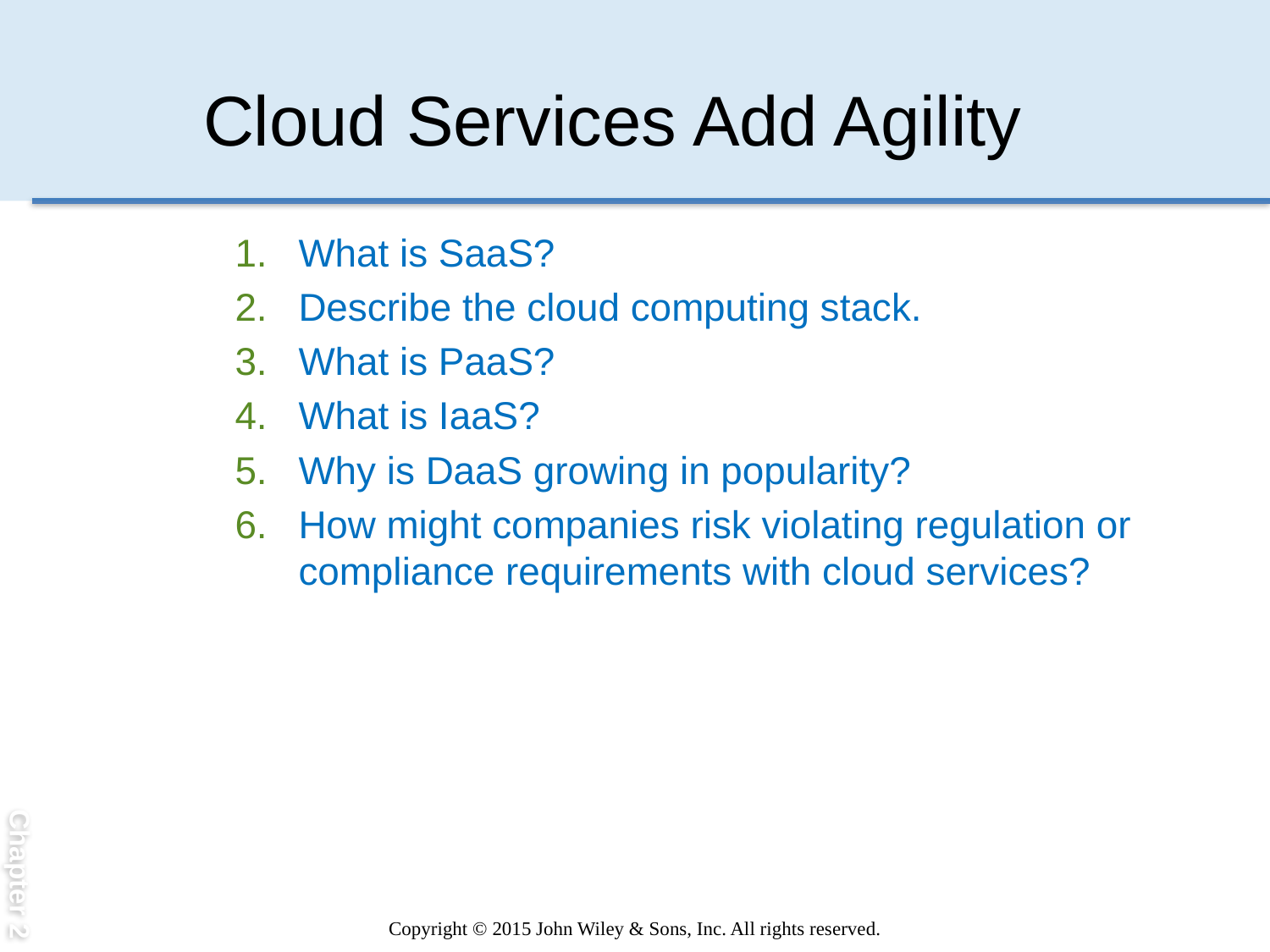

Chapter 2
# Cloud Services Add Agility
What is SaaS?
Describe the cloud computing stack.
What is PaaS?
What is IaaS?
Why is DaaS growing in popularity?
How might companies risk violating regulation or compliance requirements with cloud services?